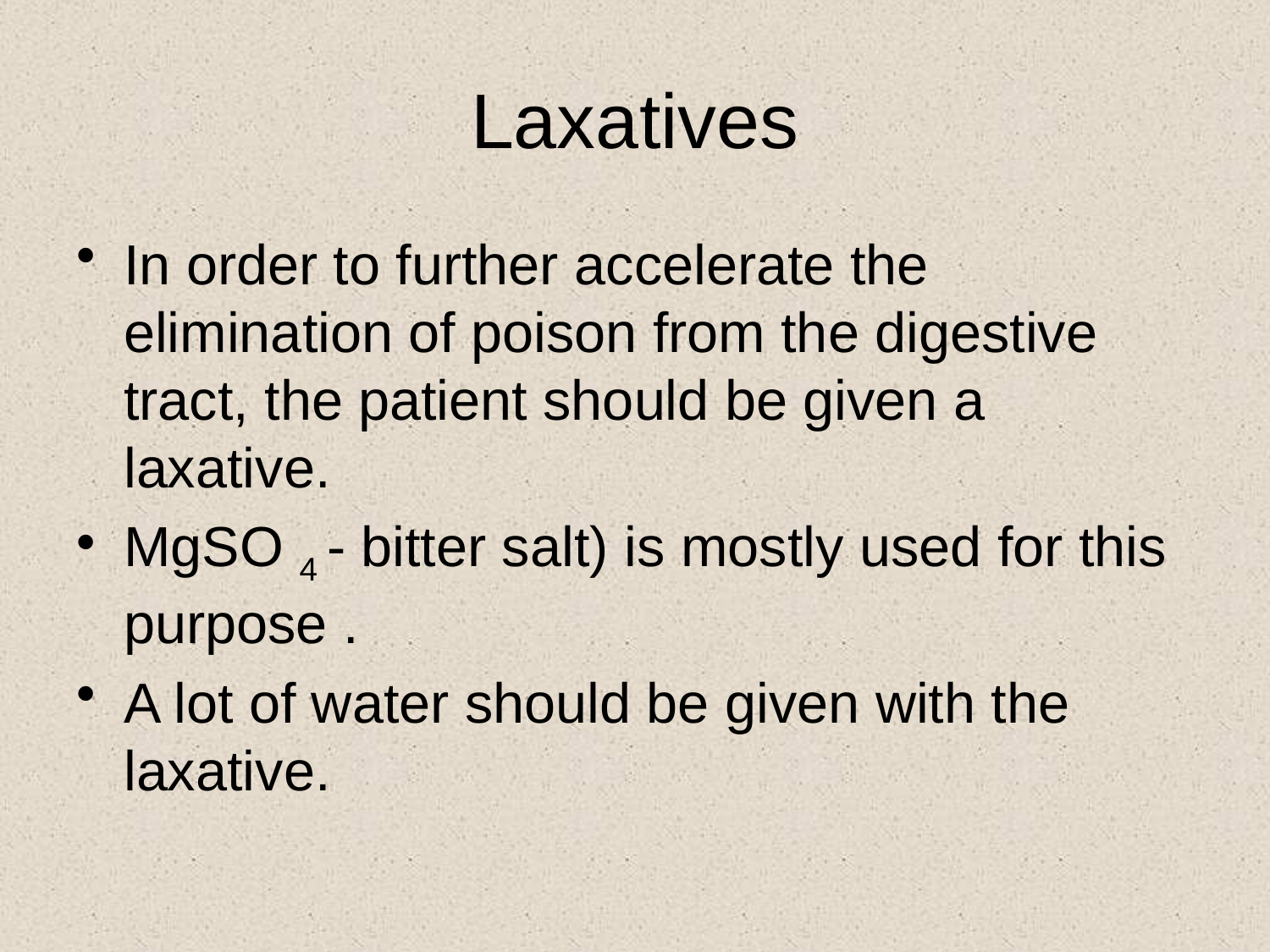

# Laxatives
In order to further accelerate the elimination of poison from the digestive tract, the patient should be given a laxative.
MgSO 4 - bitter salt) is mostly used for this purpose .
A lot of water should be given with the laxative.